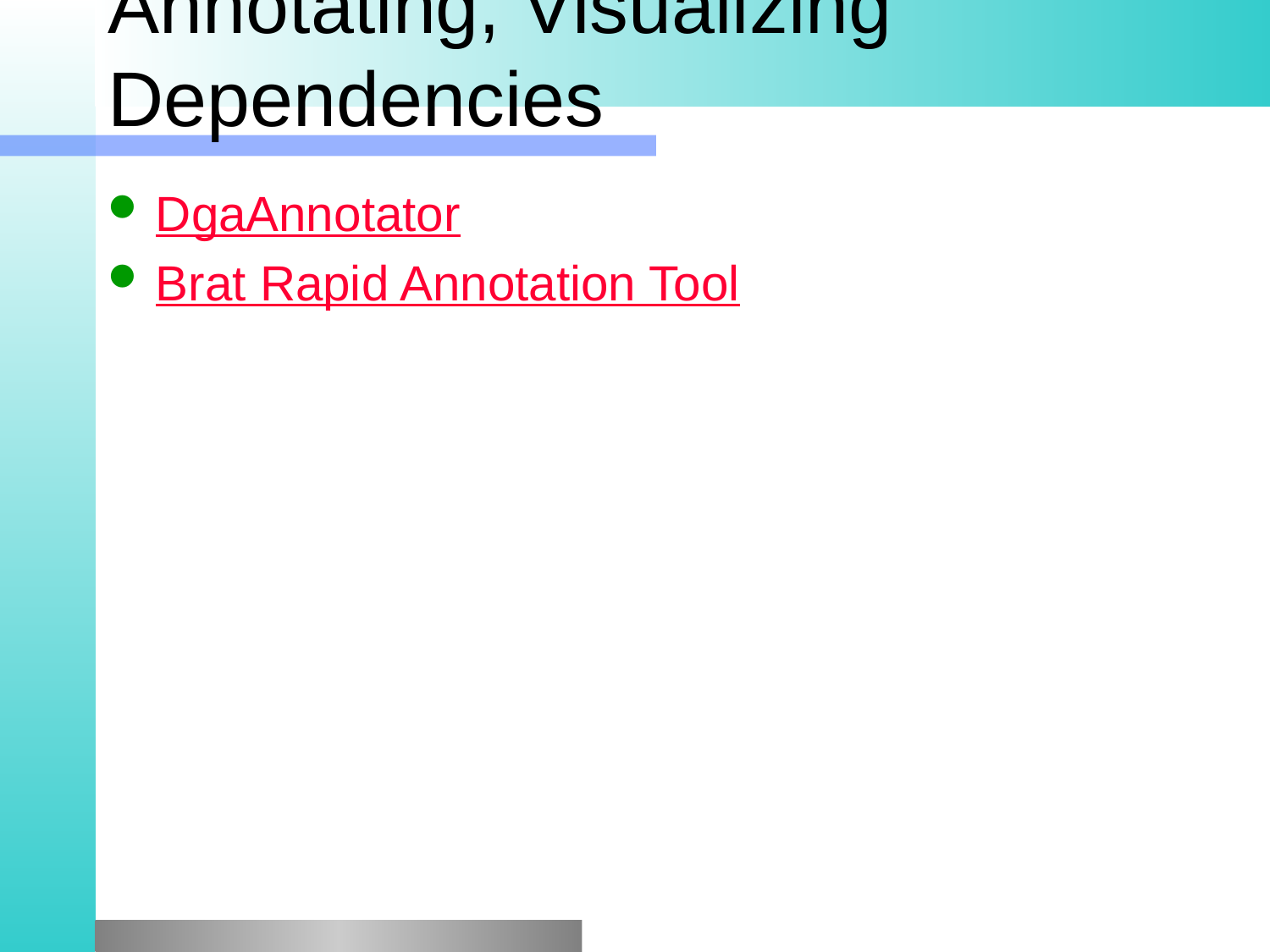

# Annotating, Visualizing Dependencies
DgaAnnotator
Brat Rapid Annotation Tool